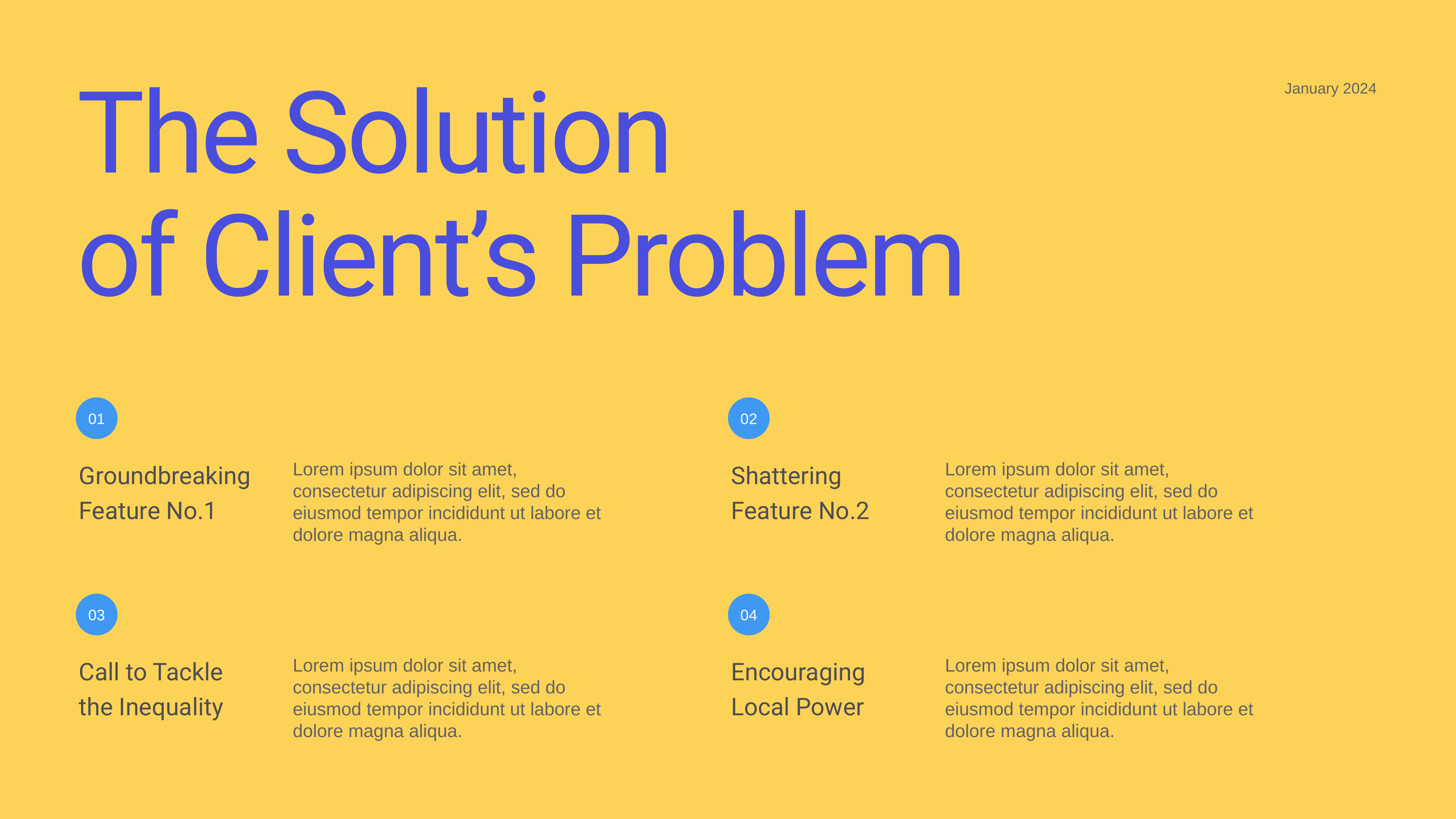

The Solution
of Client’s Problem
January 2024
01
02
Groundbreaking Feature No.1
Shattering Feature No.2
Lorem ipsum dolor sit amet, consectetur adipiscing elit, sed do eiusmod tempor incididunt ut labore et dolore magna aliqua.
Lorem ipsum dolor sit amet, consectetur adipiscing elit, sed do eiusmod tempor incididunt ut labore et dolore magna aliqua.
03
04
Call to Tackle the Inequality
Encouraging Local Power
Lorem ipsum dolor sit amet, consectetur adipiscing elit, sed do eiusmod tempor incididunt ut labore et dolore magna aliqua.
Lorem ipsum dolor sit amet, consectetur adipiscing elit, sed do eiusmod tempor incididunt ut labore et dolore magna aliqua.